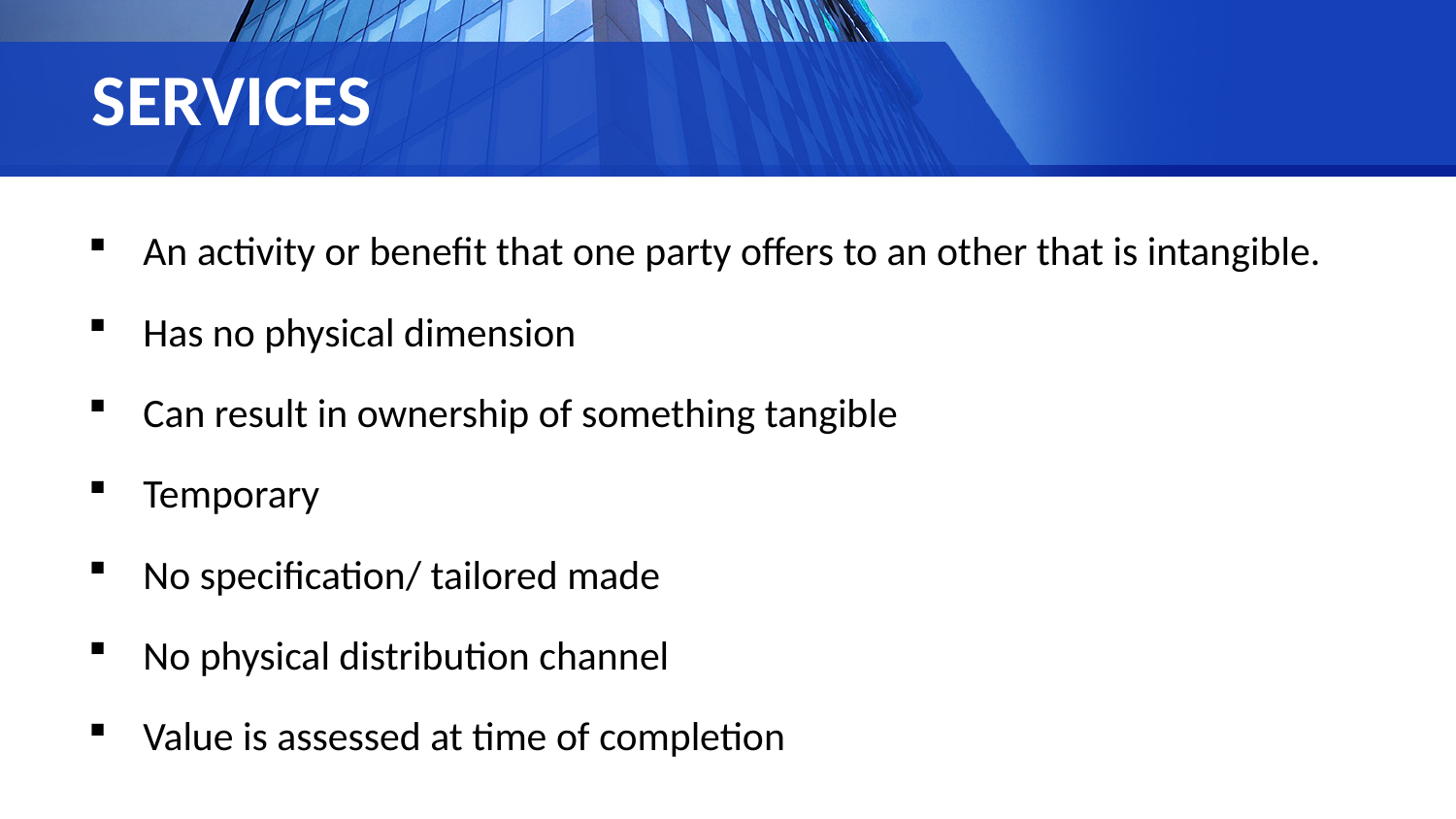

# SERVICES
An activity or benefit that one party offers to an other that is intangible.
Has no physical dimension
Can result in ownership of something tangible
Temporary
No specification/ tailored made
No physical distribution channel
Value is assessed at time of completion